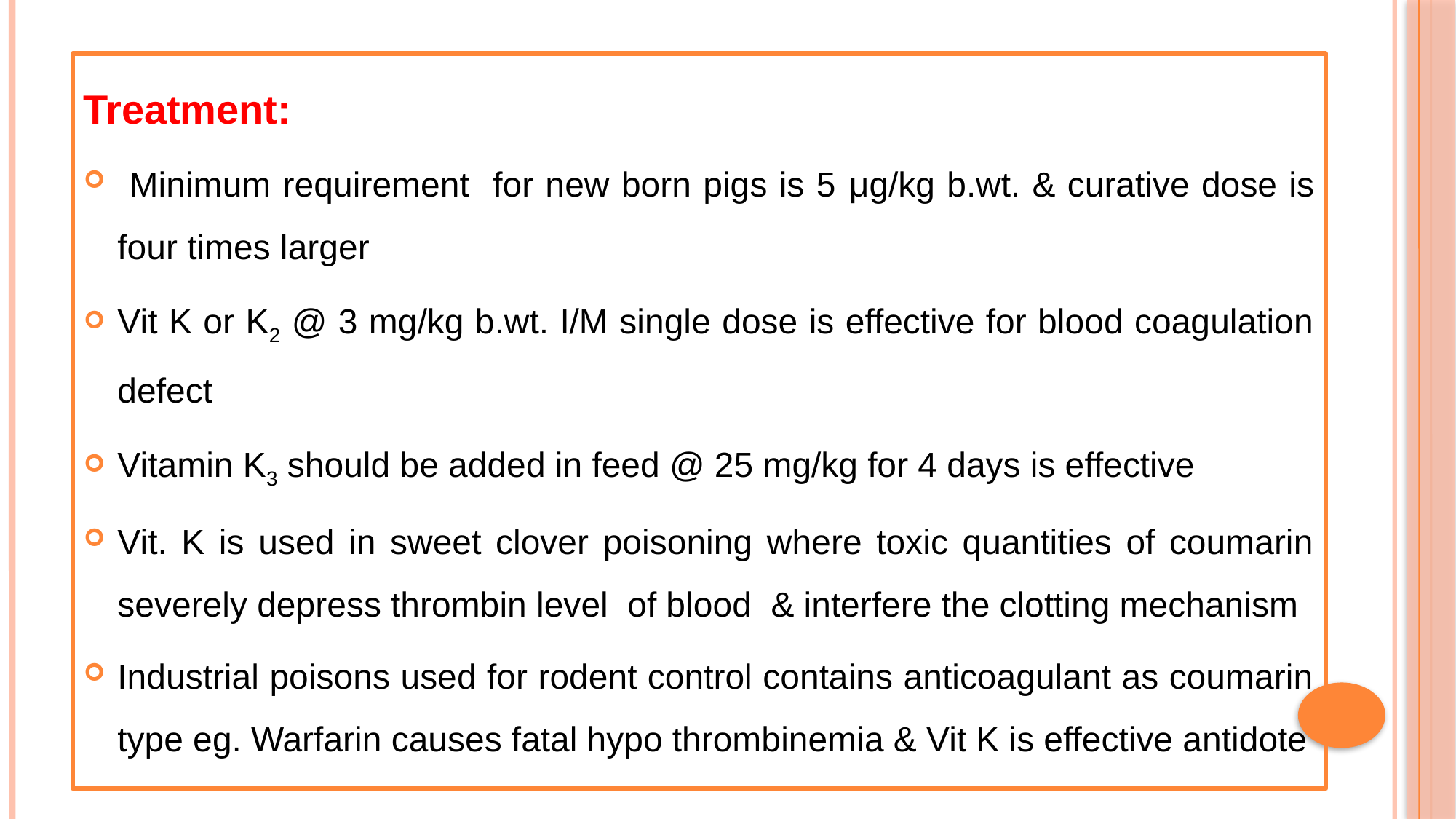

Treatment:
 Minimum requirement  for new born pigs is 5 μg/kg b.wt. & curative dose is four times larger
Vit K or K2 @ 3 mg/kg b.wt. I/M single dose is effective for blood coagulation defect
Vitamin K3 should be added in feed @ 25 mg/kg for 4 days is effective
Vit. K is used in sweet clover poisoning where toxic quantities of coumarin severely depress thrombin level  of blood  & interfere the clotting mechanism
Industrial poisons used for rodent control contains anticoagulant as coumarin type eg. Warfarin causes fatal hypo thrombinemia & Vit K is effective antidote